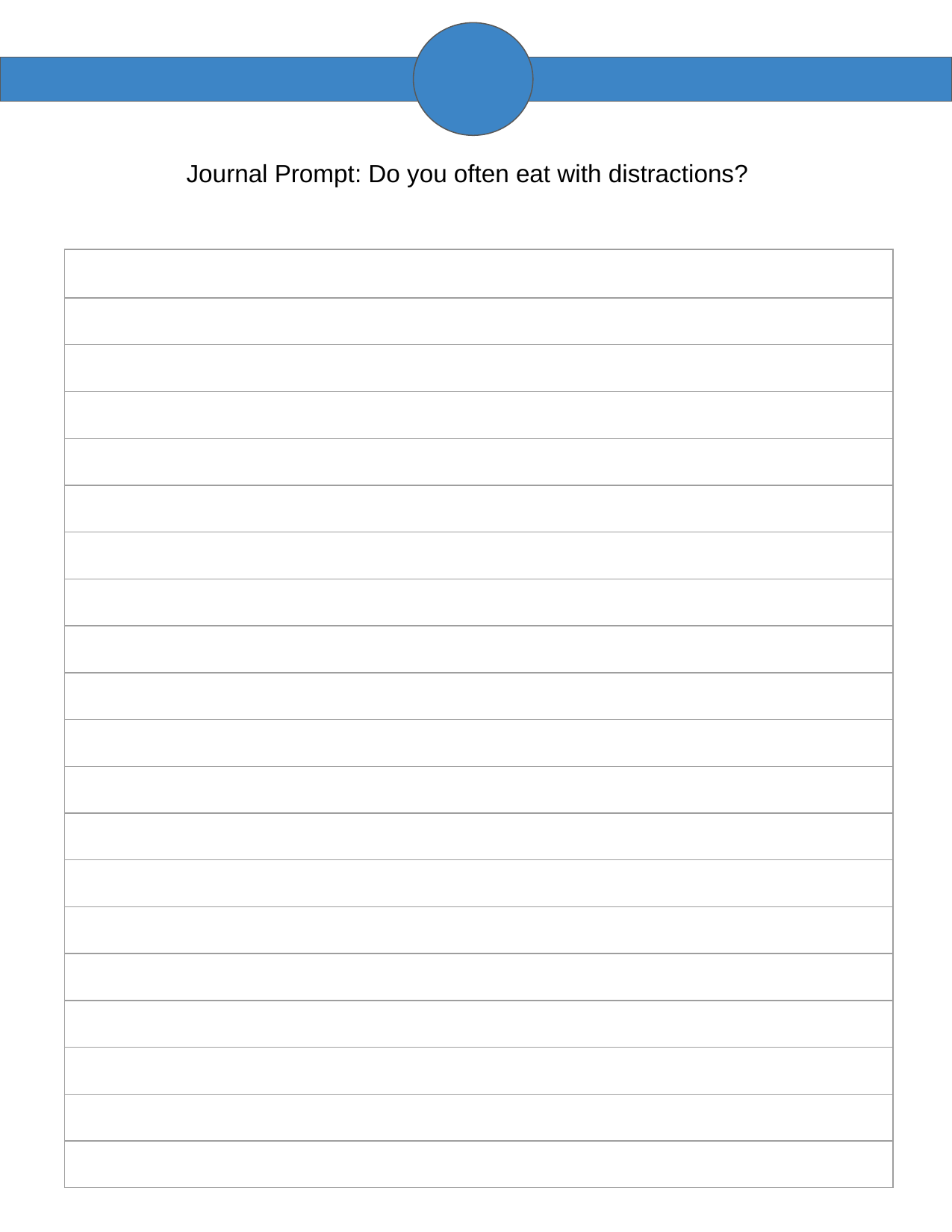

Journal Prompt: Do you often eat with distractions?
|  |
| --- |
|  |
|  |
|  |
|  |
|  |
|  |
|  |
|  |
|  |
|  |
|  |
|  |
|  |
|  |
|  |
|  |
|  |
|  |
|  |